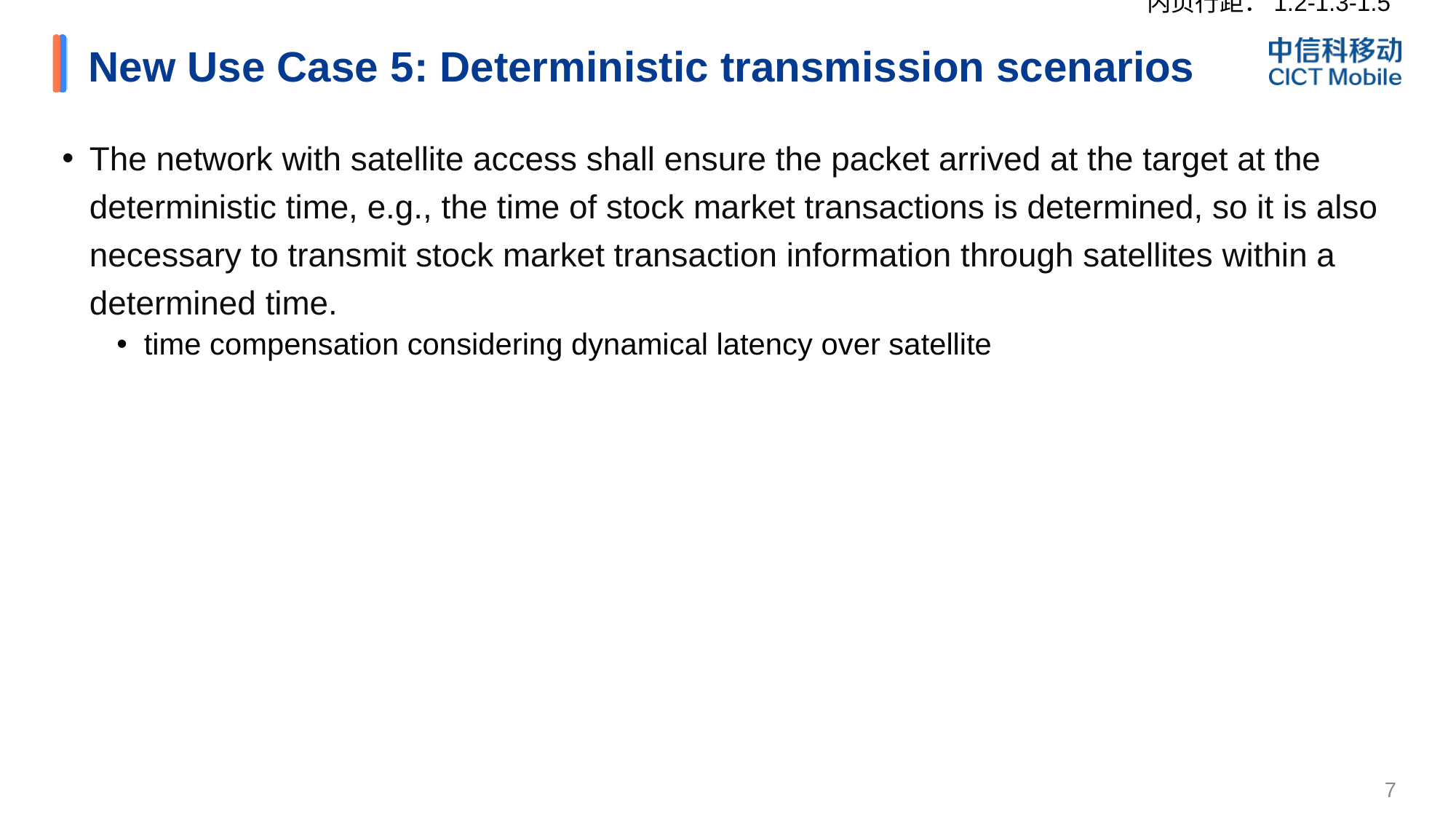

# New Use Case 5: Deterministic transmission scenarios
The network with satellite access shall ensure the packet arrived at the target at the deterministic time, e.g., the time of stock market transactions is determined, so it is also necessary to transmit stock market transaction information through satellites within a determined time.
time compensation considering dynamical latency over satellite

7